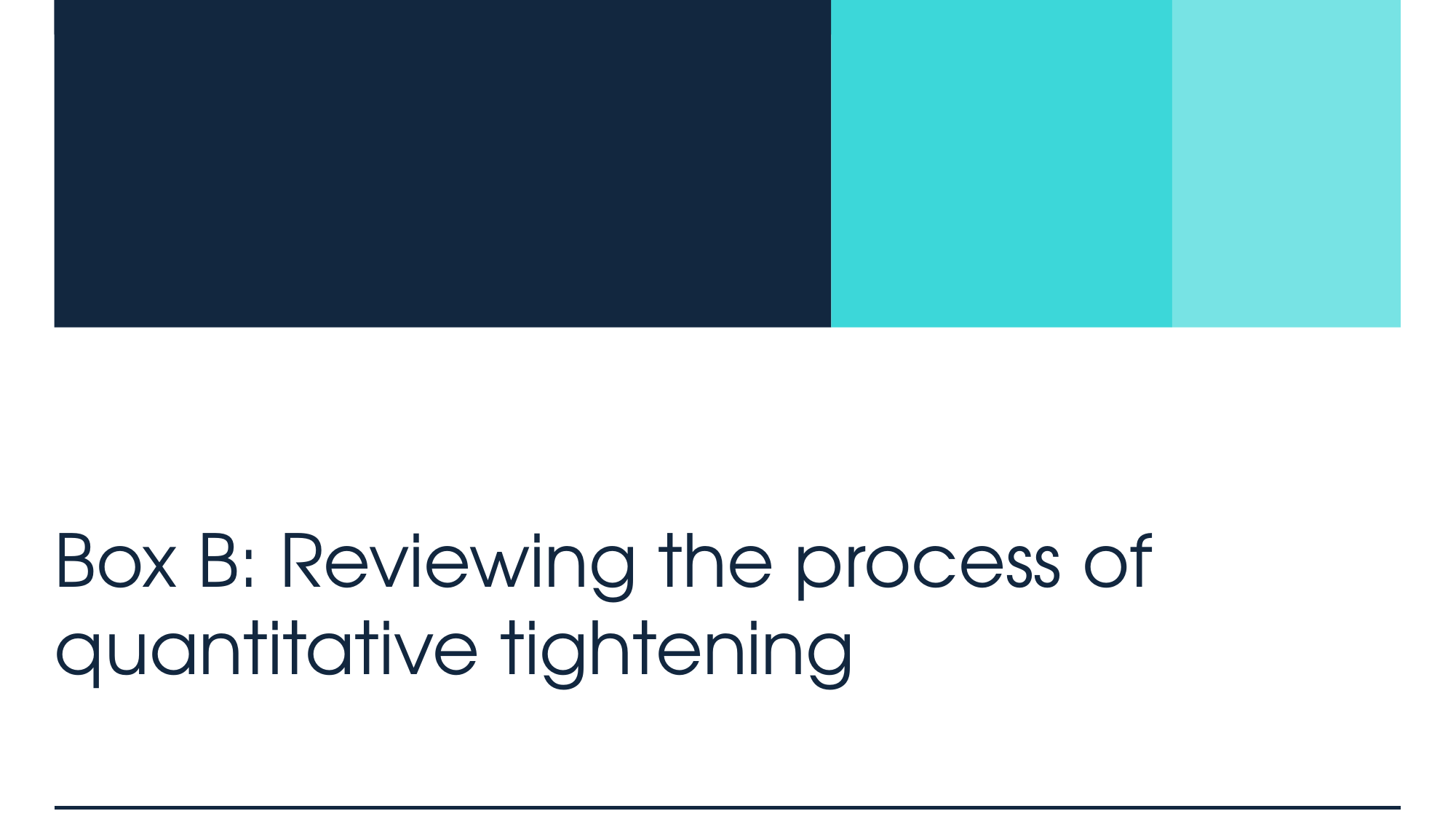

# Box B: Reviewing the process of quantitative tightening